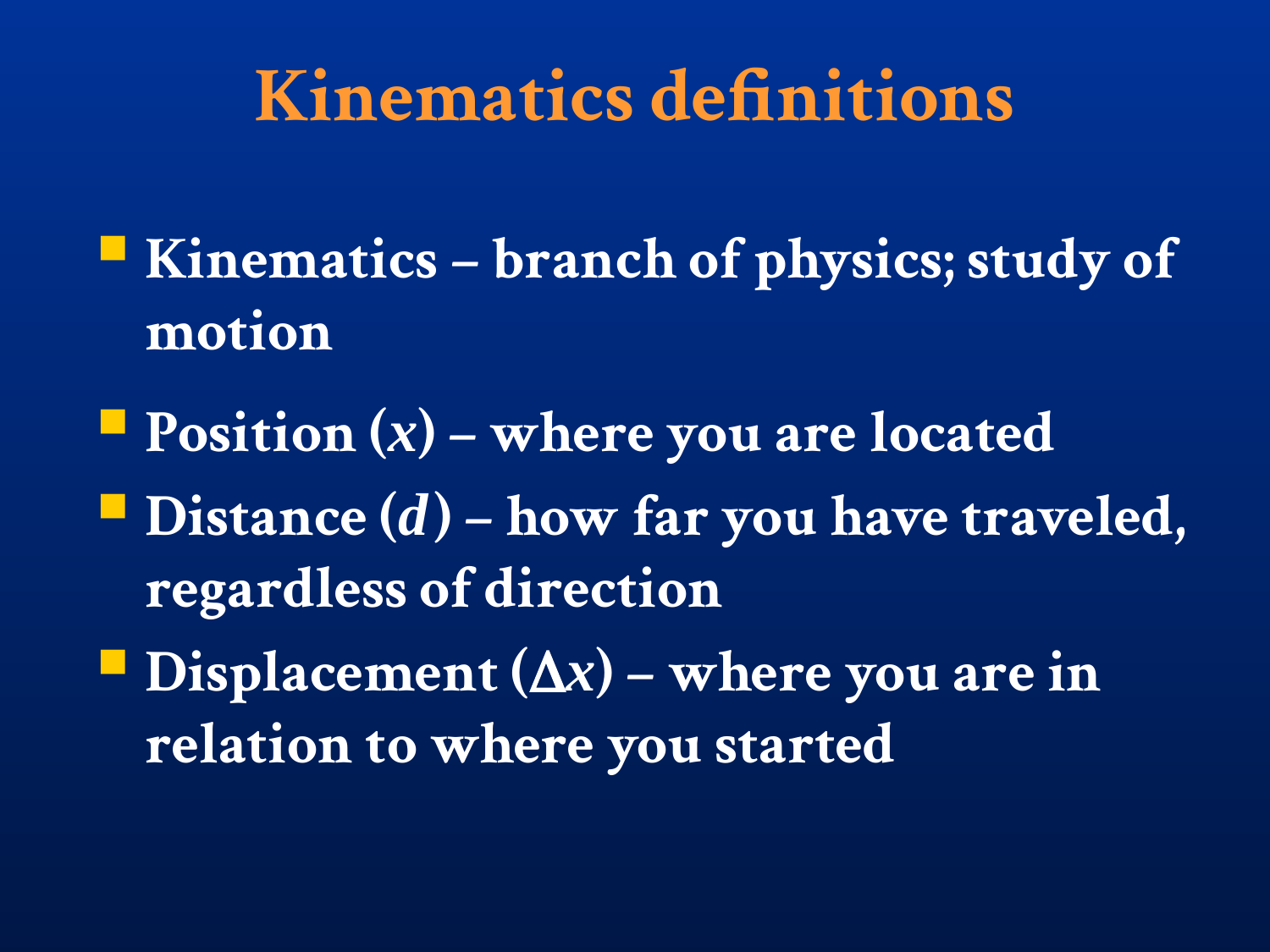

# Kinematics definitions
Kinematics – branch of physics; study of motion
Position (x) – where you are located
Distance (d ) – how far you have traveled, regardless of direction
Displacement (Δx) – where you are in relation to where you started